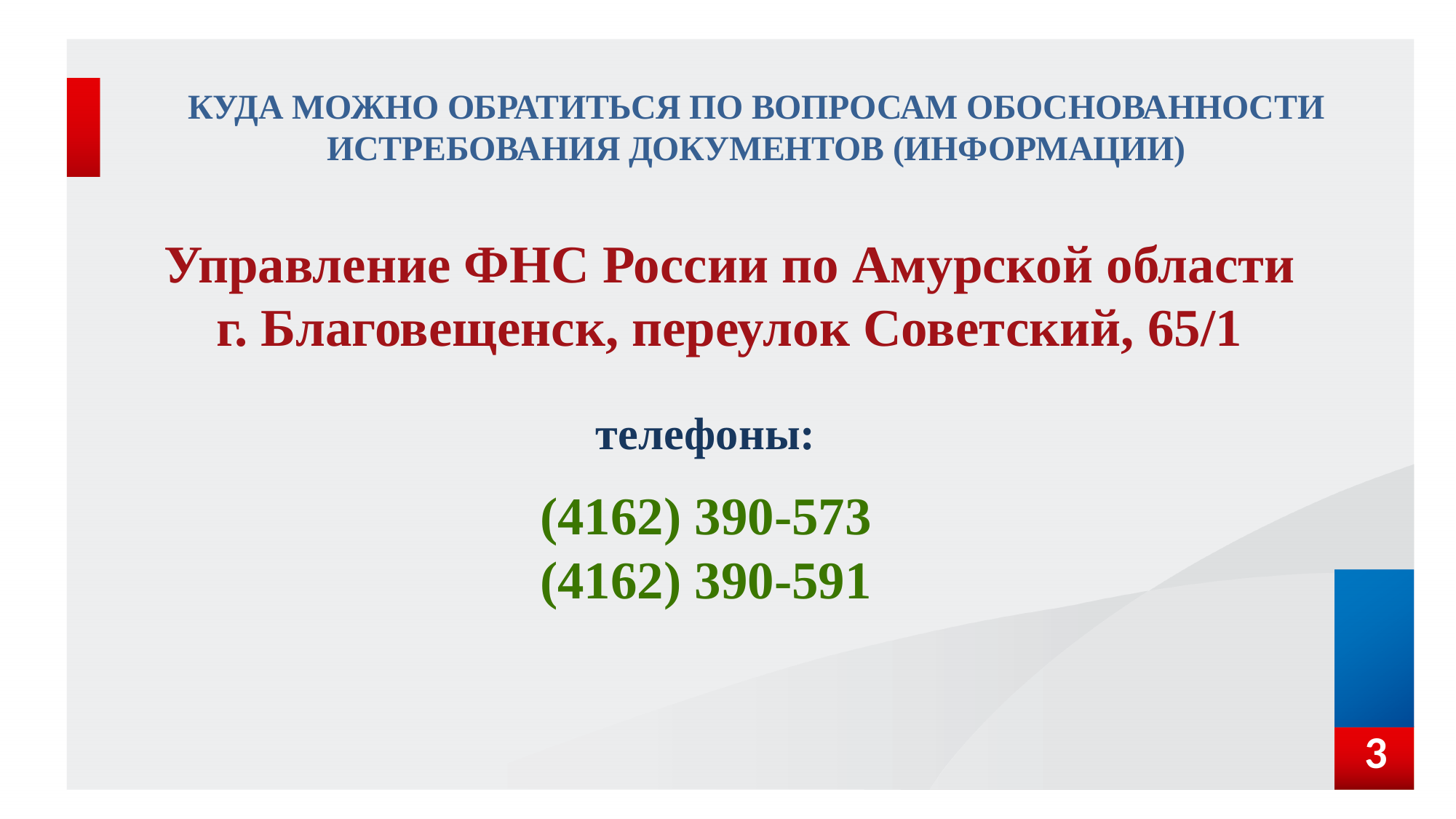

# Куда можно обратиться по вопросам обоснованности истребования документов (информации)
Управление ФНС России по Амурской области
г. Благовещенск, переулок Советский, 65/1
телефоны:
(4162) 390-573
(4162) 390-591
3